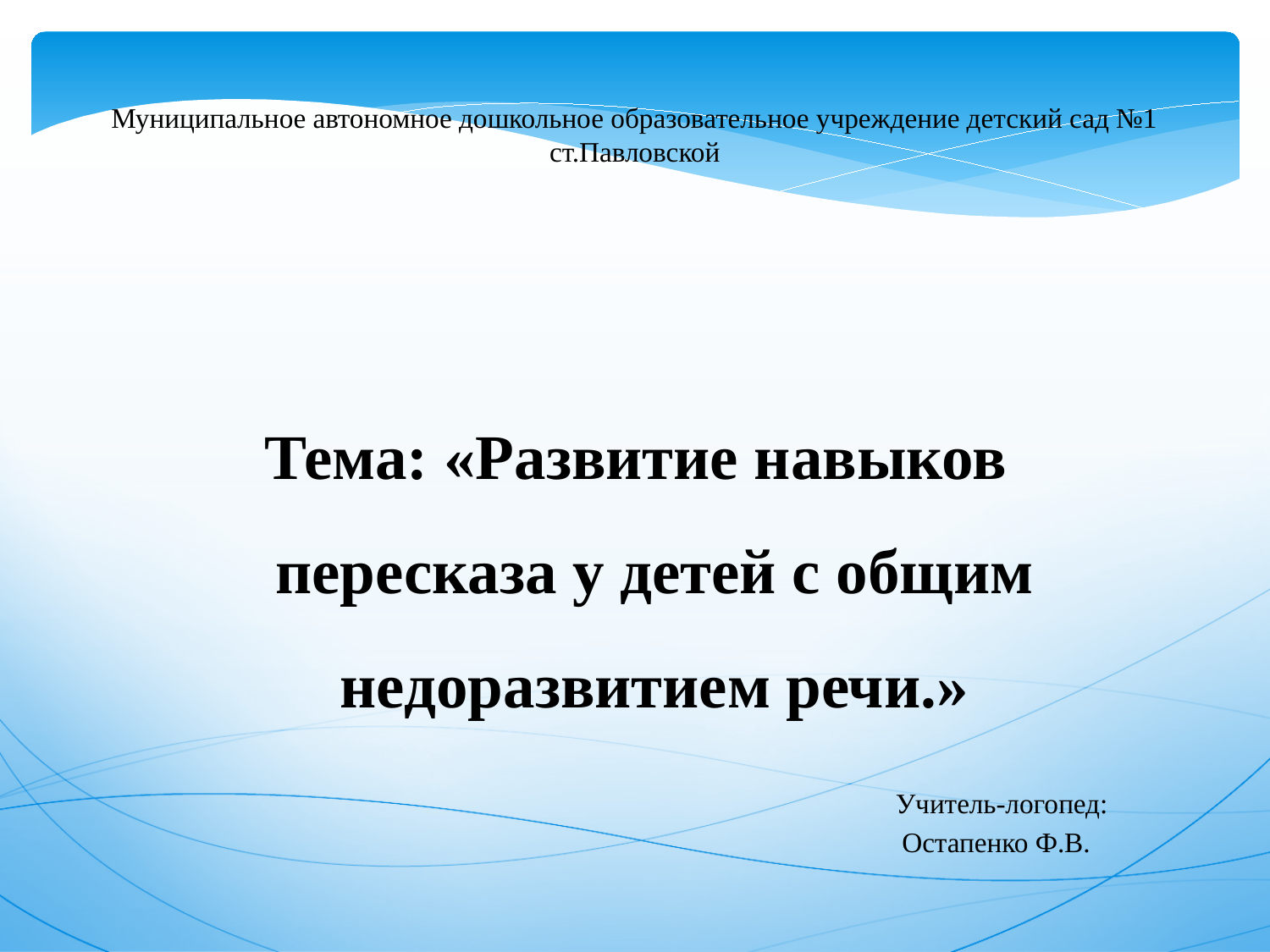

Муниципальное автономное дошкольное образовательное учреждение детский сад №1 ст.Павловской
Тема: «Развитие навыков пересказа у детей с общим недоразвитием речи.»

                                                                                                                                                Учитель-логопед:
                                                                                                              Остапенко Ф.В.